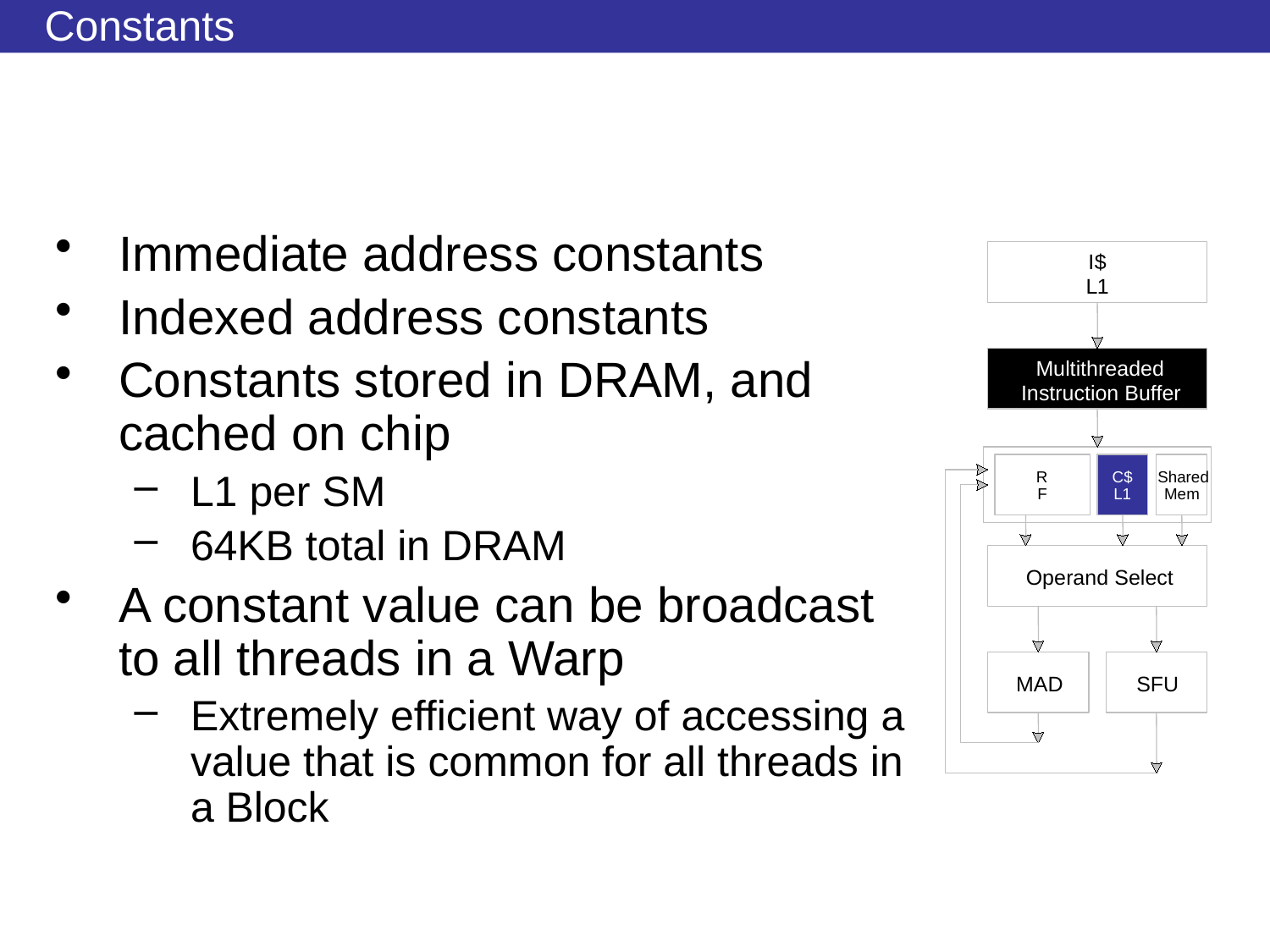

# Constants
Immediate address constants
Indexed address constants
Constants stored in DRAM, and cached on chip
L1 per SM
64KB total in DRAM
A constant value can be broadcast to all threads in a Warp
Extremely efficient way of accessing a value that is common for all threads in a Block

I
$
L
1

Multithreaded
Instruction Buffer

R
C
$
Shared

F

L
1
Mem

Operand Select

MAD
SFU